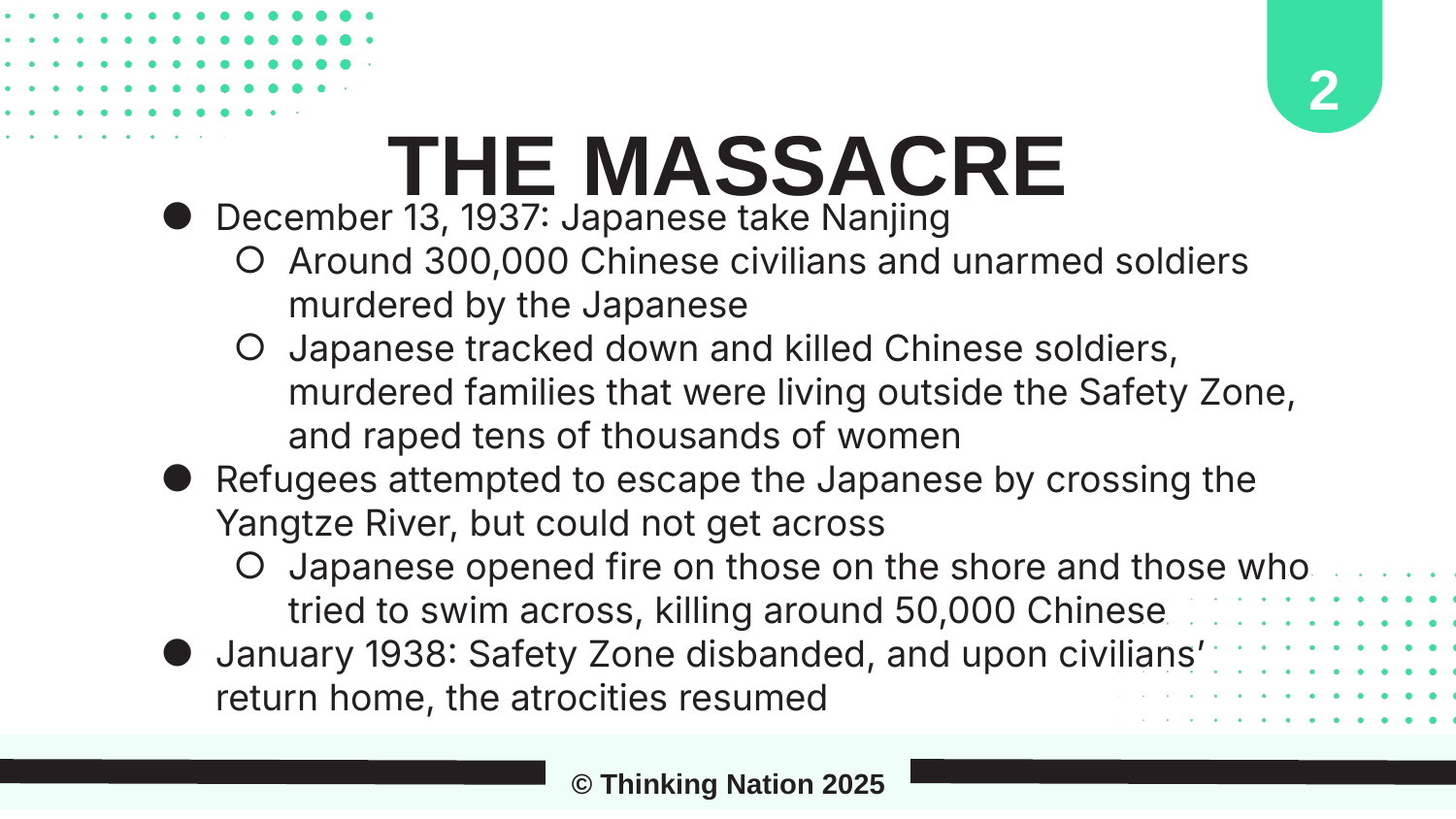

2
THE MASSACRE
December 13, 1937: Japanese take Nanjing
Around 300,000 Chinese civilians and unarmed soldiers murdered by the Japanese
Japanese tracked down and killed Chinese soldiers, murdered families that were living outside the Safety Zone, and raped tens of thousands of women
Refugees attempted to escape the Japanese by crossing the Yangtze River, but could not get across
Japanese opened fire on those on the shore and those who tried to swim across, killing around 50,000 Chinese
January 1938: Safety Zone disbanded, and upon civilians’ return home, the atrocities resumed

© Thinking Nation 2025